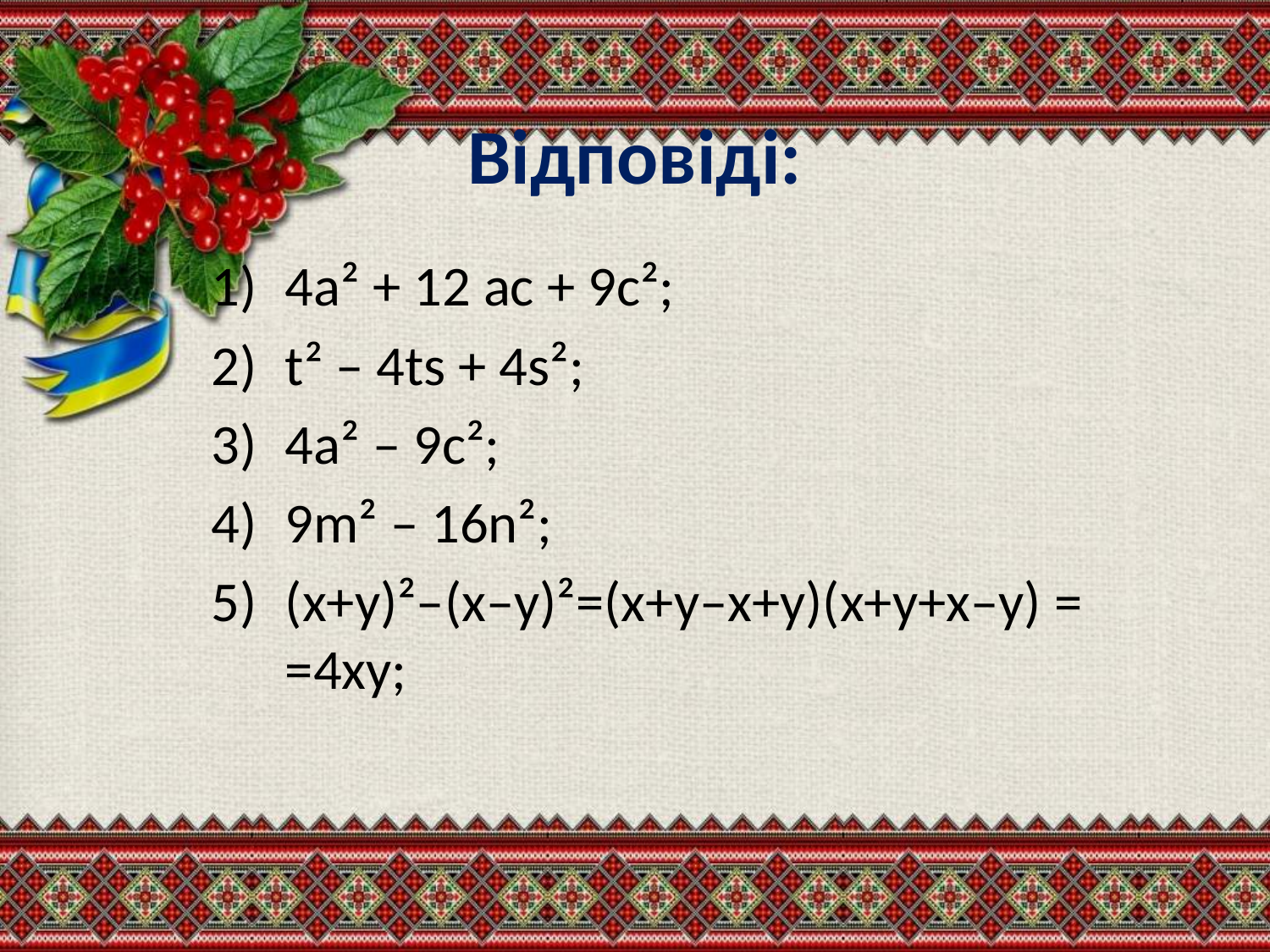

# Відповіді:
4а² + 12 ас + 9с²;
t² – 4ts + 4s²;
4а² – 9с²;
9m² – 16n²;
(x+y)²–(x–y)²=(x+y–x+y)(x+y+x–y) = =4xy;